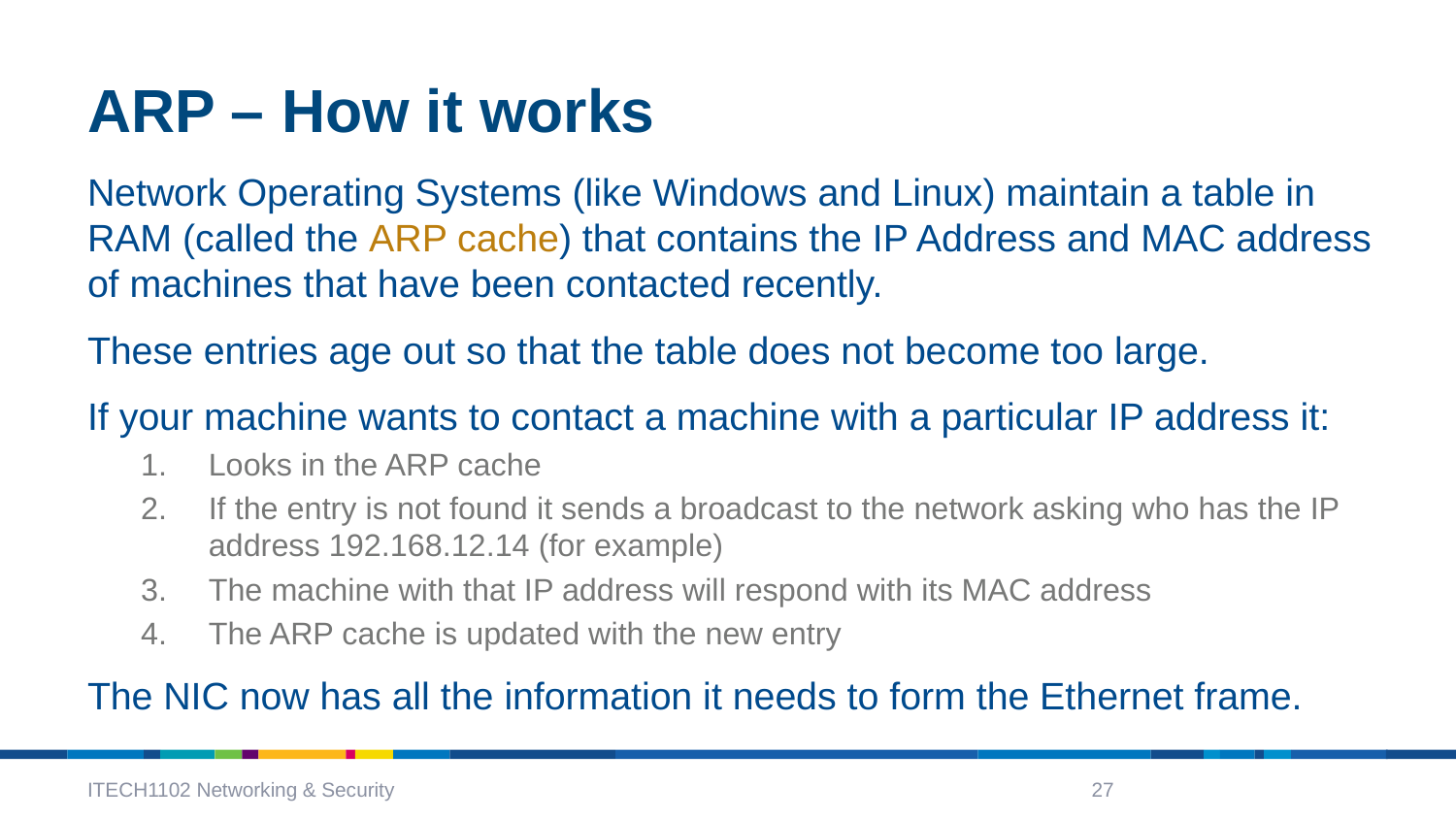

# ARP – How it works
Network Operating Systems (like Windows and Linux) maintain a table in RAM (called the ARP cache) that contains the IP Address and MAC address of machines that have been contacted recently.
These entries age out so that the table does not become too large.
If your machine wants to contact a machine with a particular IP address it:
Looks in the ARP cache
If the entry is not found it sends a broadcast to the network asking who has the IP address 192.168.12.14 (for example)
The machine with that IP address will respond with its MAC address
The ARP cache is updated with the new entry
The NIC now has all the information it needs to form the Ethernet frame.

ITECH1102 Networking & Security
27